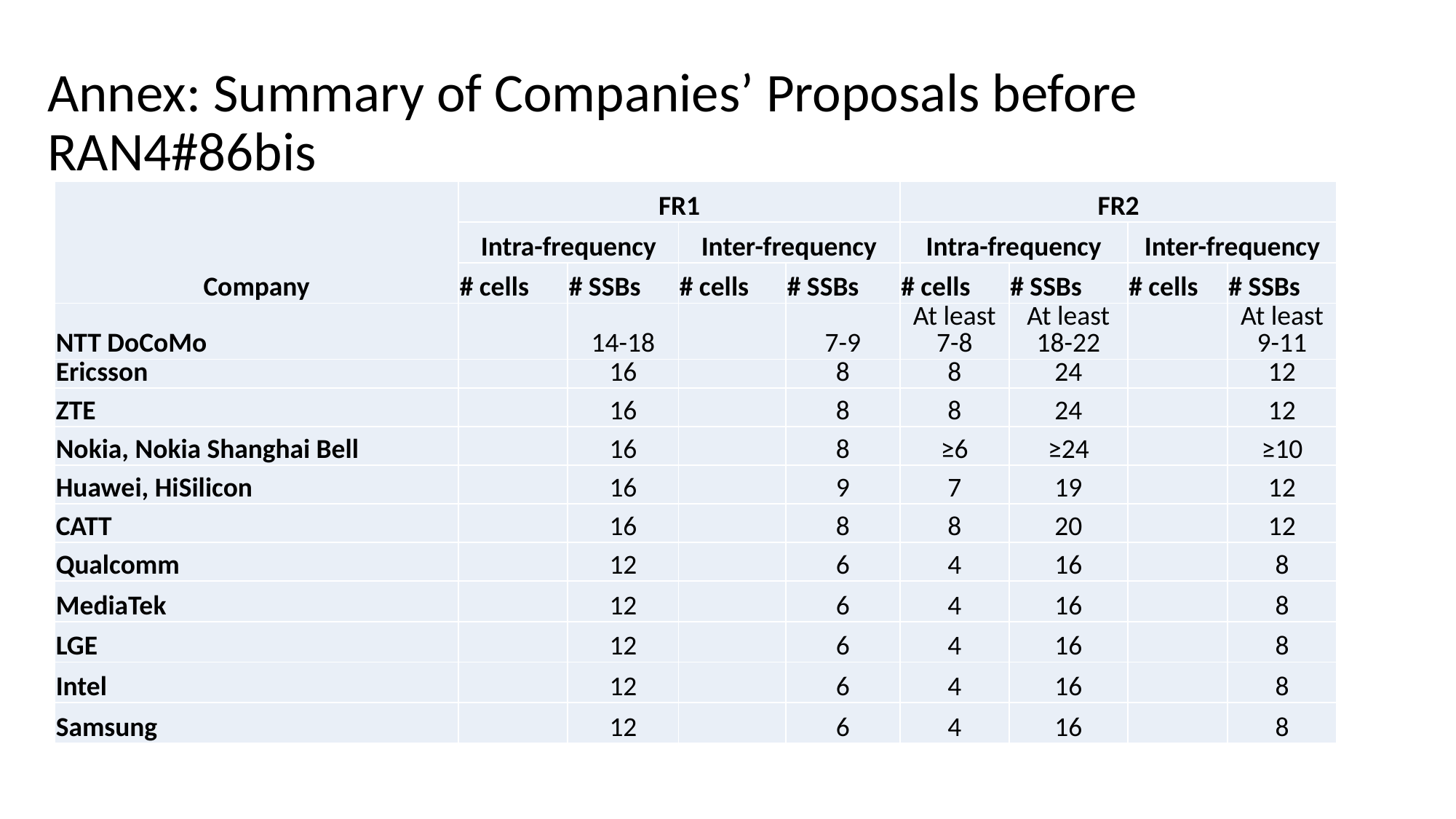

Annex: Summary of Companies’ Proposals before RAN4#86bis
| Company | FR1 |  |  |  | FR2 |  |  |  |
| --- | --- | --- | --- | --- | --- | --- | --- | --- |
|  | Intra-frequency |  | Inter-frequency |  | Intra-frequency |  | Inter-frequency |  |
|  | # cells | # SSBs | # cells | # SSBs | # cells | # SSBs | # cells | # SSBs |
| NTT DoCoMo |  | 14-18 |  | 7-9 | At least 7-8 | At least 18-22 |  | At least 9-11 |
| Ericsson |  | 16 |  | 8 | 8 | 24 |  | 12 |
| ZTE |  | 16 |  | 8 | 8 | 24 |  | 12 |
| Nokia, Nokia Shanghai Bell |  | 16 |  | 8 | ≥6 | ≥24 |  | ≥10 |
| Huawei, HiSilicon |  | 16 |  | 9 | 7 | 19 |  | 12 |
| CATT |  | 16 |  | 8 | 8 | 20 |  | 12 |
| Qualcomm |  | 12 |  | 6 | 4 | 16 |  | 8 |
| MediaTek |  | 12 |  | 6 | 4 | 16 |  | 8 |
| LGE |  | 12 |  | 6 | 4 | 16 |  | 8 |
| Intel |  | 12 |  | 6 | 4 | 16 |  | 8 |
| Samsung |  | 12 |  | 6 | 4 | 16 |  | 8 |